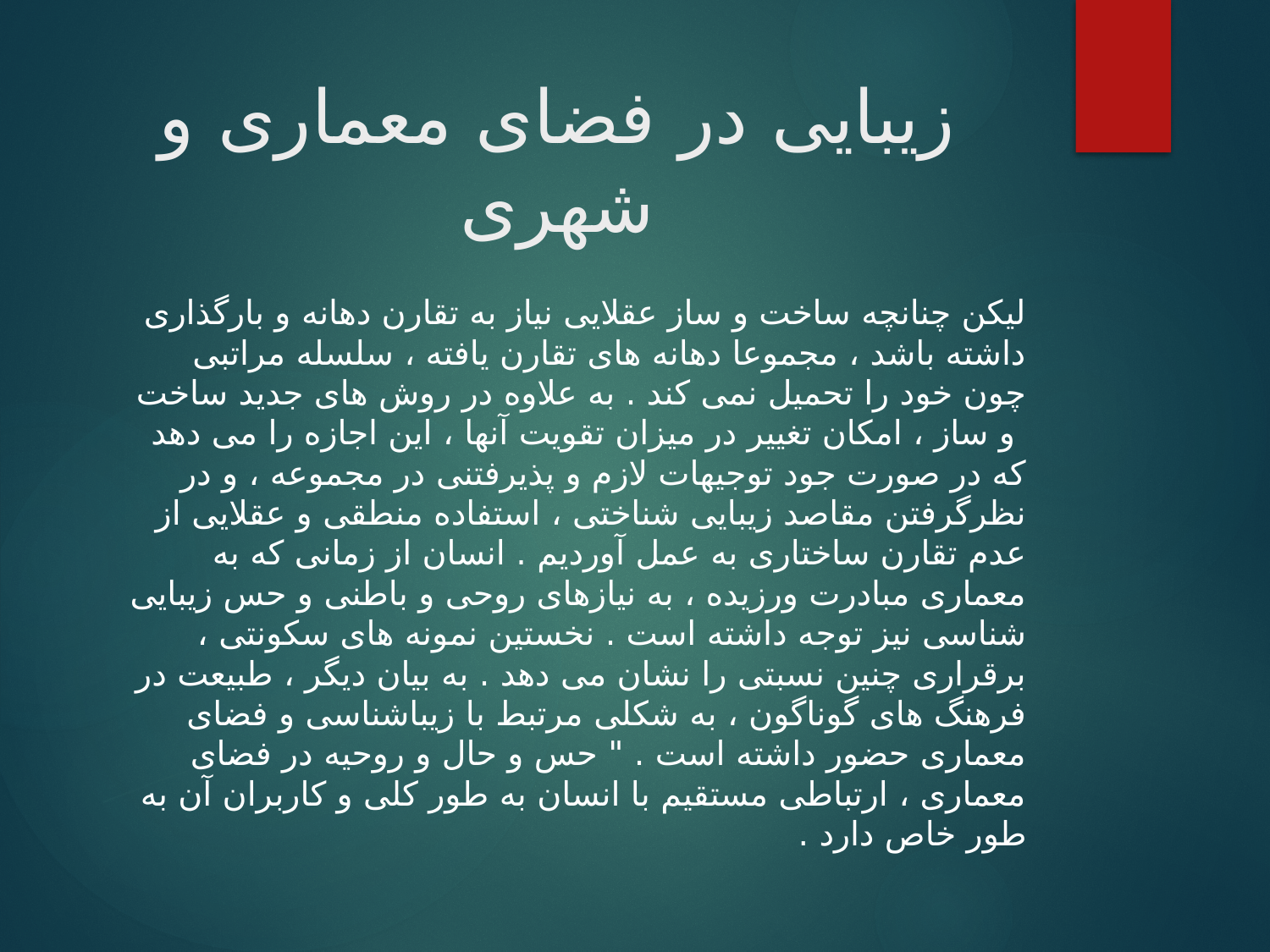

# زیبایی در فضای معماری و شهری
لیکن چنانچه ساخت و ساز عقلایی نیاز به تقارن دهانه و بارگذاری داشته باشد ، مجموعا دهانه های تقارن یافته ، سلسله مراتبی چون خود را تحمیل نمی کند . به علاوه در روش های جدید ساخت  و ساز ، امکان تغییر در میزان تقویت آنها ، این اجازه را می دهد که در صورت جود توجیهات لازم و پذیرفتنی در مجموعه ، و در نظرگرفتن مقاصد زیبایی شناختی ، استفاده منطقی و عقلایی از عدم تقارن ساختاری به عمل آوردیم . انسان از زمانی که به معماری مبادرت ورزیده ، به نیازهای روحی و باطنی و حس زیبایی شناسی نیز توجه داشته است . نخستین نمونه های سکونتی ، برقراری چنین نسبتی را نشان می دهد . به بیان دیگر ، طبیعت در فرهنگ های گوناگون ، به شکلی مرتبط با زیباشناسی و فضای معماری حضور داشته است . " حس و حال و روحیه در فضای معماری ، ارتباطی مستقیم با انسان به طور کلی و کاربران آن به طور خاص دارد .